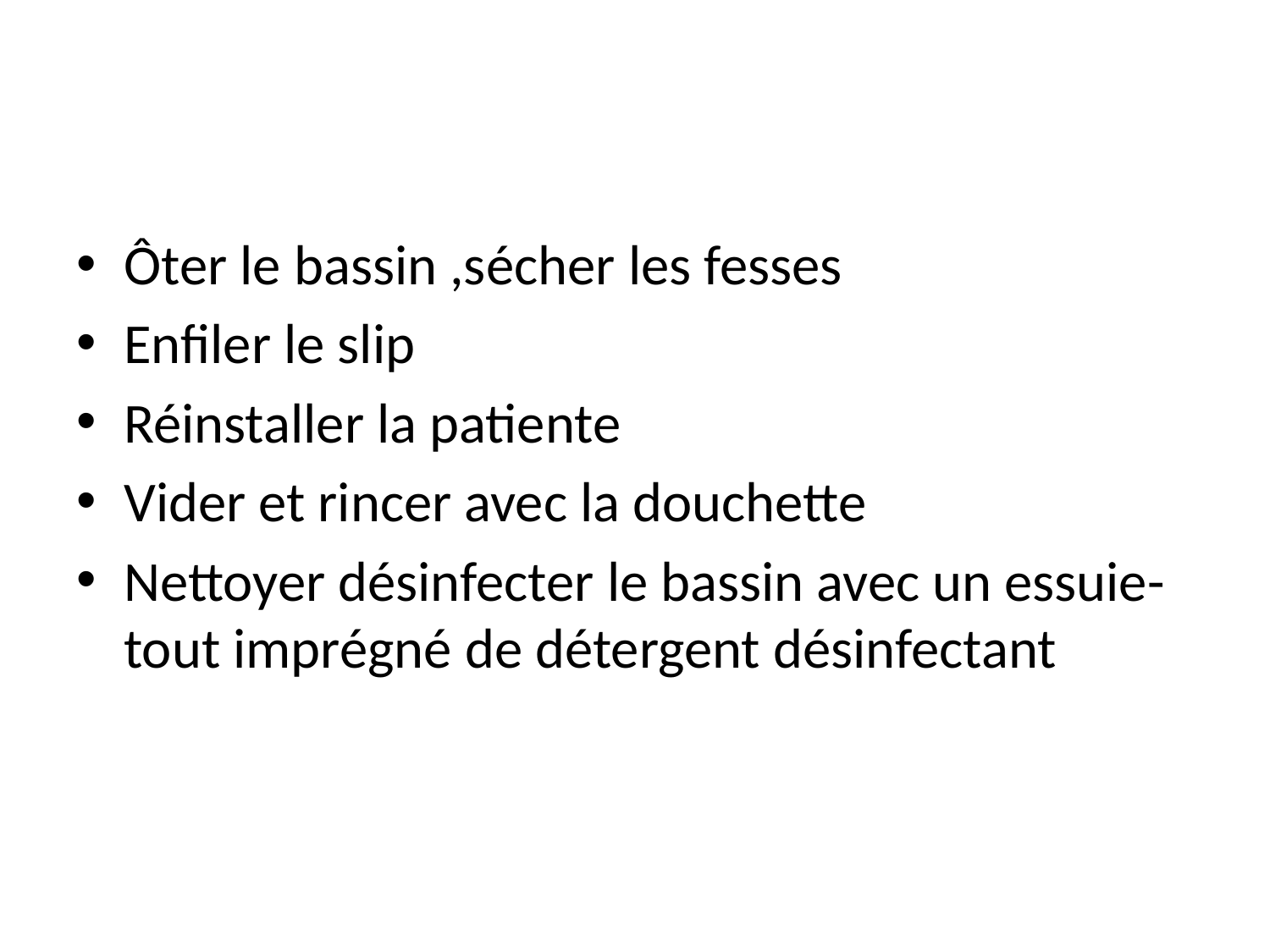

#
Ôter le bassin ,sécher les fesses
Enfiler le slip
Réinstaller la patiente
Vider et rincer avec la douchette
Nettoyer désinfecter le bassin avec un essuie-tout imprégné de détergent désinfectant